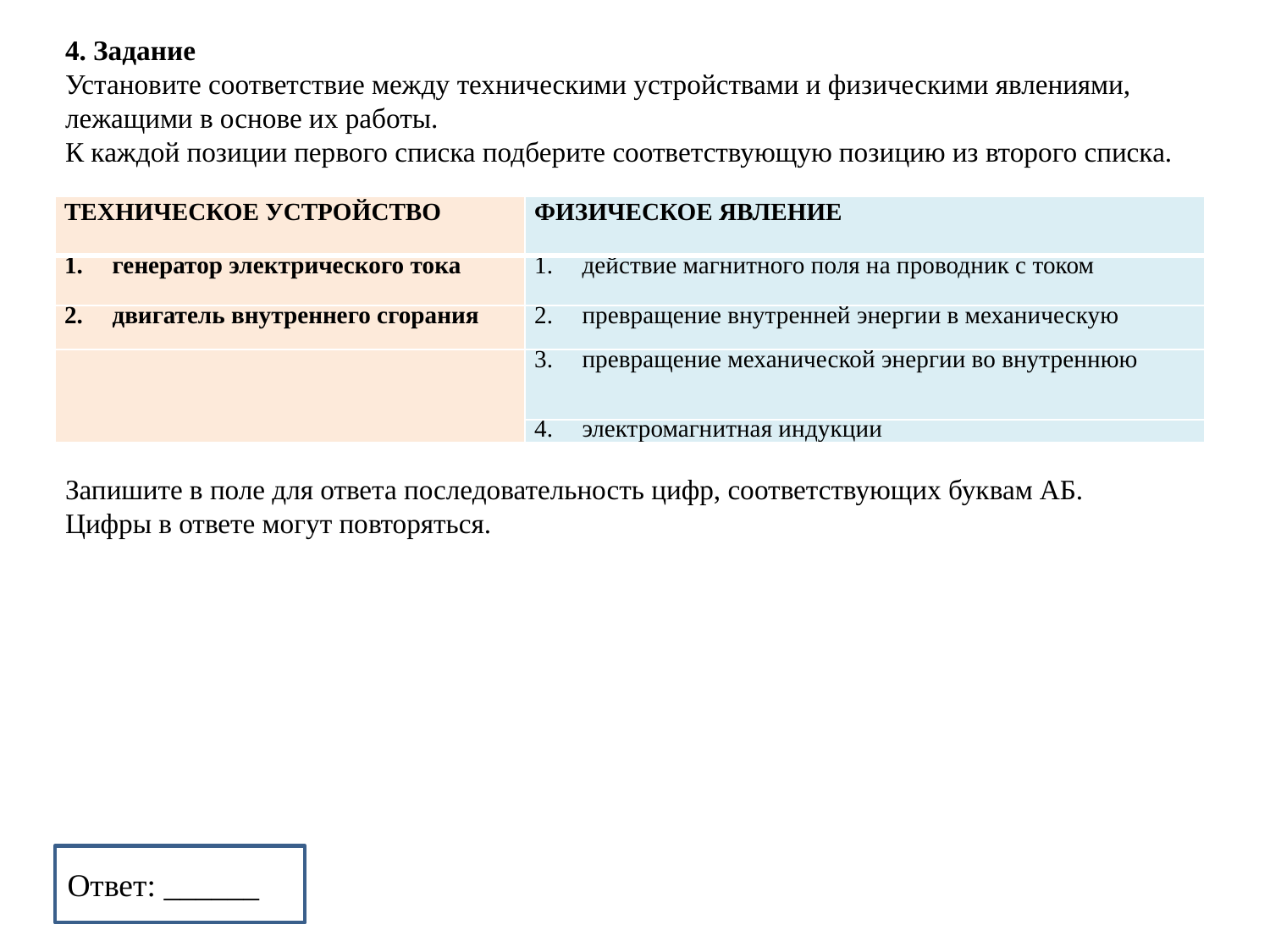

4. Задание
Установите соответствие между техническими устройствами и физическими явлениями, лежащими в основе их работы.
К каждой позиции первого списка подберите соответствующую позицию из второго списка.

Запишите в поле для ответа последовательность цифр, соответствующих буквам АБ.
Цифры в ответе могут повторяться.
| ТЕХНИЧЕСКОЕ УСТРОЙСТВО | ФИЗИЧЕСКОЕ ЯВЛЕНИЕ |
| --- | --- |
| генератор электрического тока | действие магнитного поля на проводник с током |
| двигатель внутреннего сгорания | превращение внутренней энергии в механическую |
|  | превращение механической энергии во внутреннюю |
|  | электромагнитная индукции |
Ответ: ______